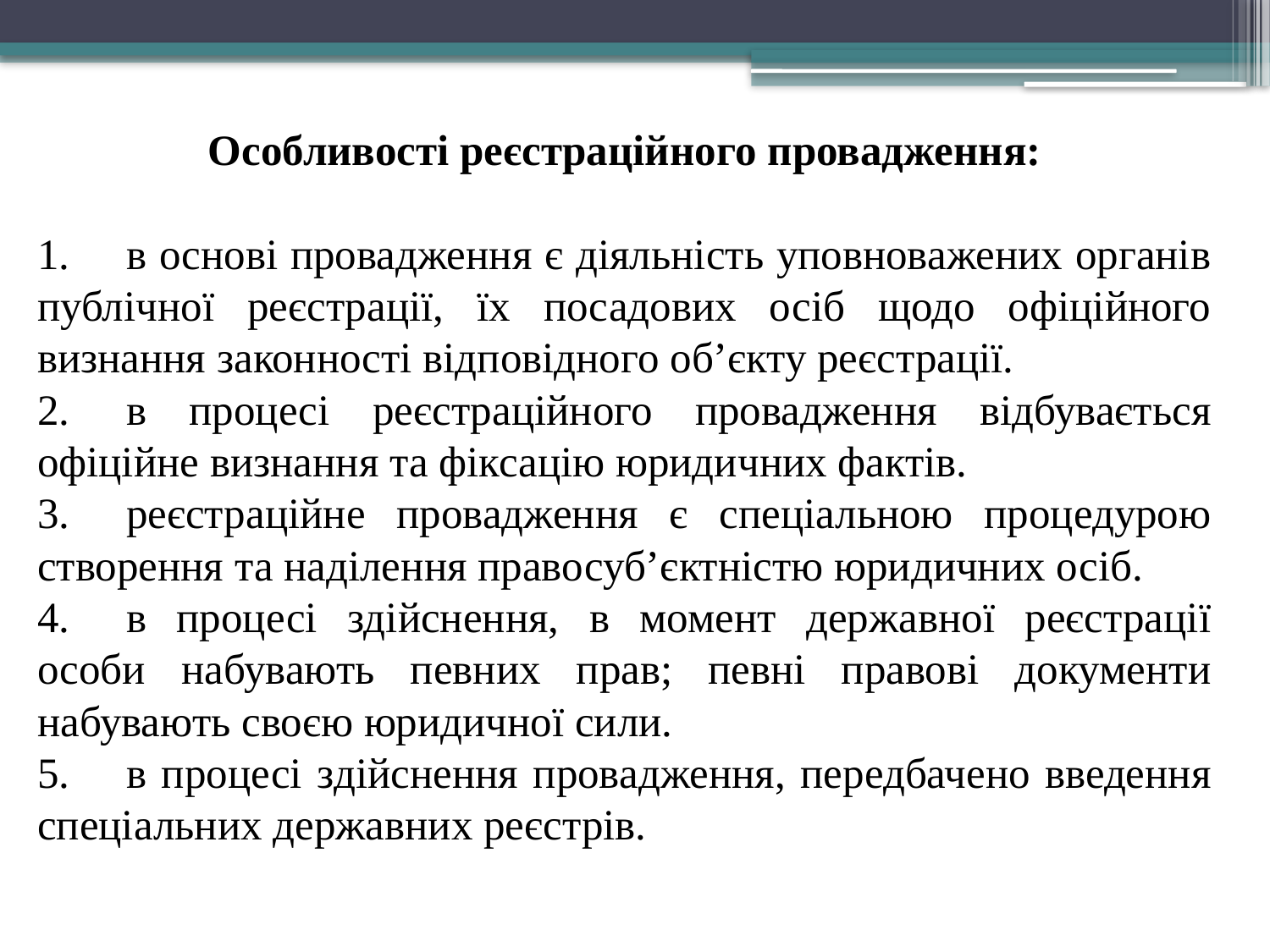

Особливості реєстраційного провадження:

1.	в основі провадження є діяльність уповноважених органів публічної реєстрації, їх посадових осіб щодо офіційного визнання законності відповідного об’єкту реєстрації.
2.	в процесі реєстраційного провадження відбувається офіційне визнання та фіксацію юридичних фактів.
3.	реєстраційне провадження є спеціальною процедурою створення та наділення правосуб’єктністю юридичних осіб.
4.	в процесі здійснення, в момент державної реєстрації особи набувають певних прав; певні правові документи набувають своєю юридичної сили.
5.	в процесі здійснення провадження, передбачено введення спеціальних державних реєстрів.